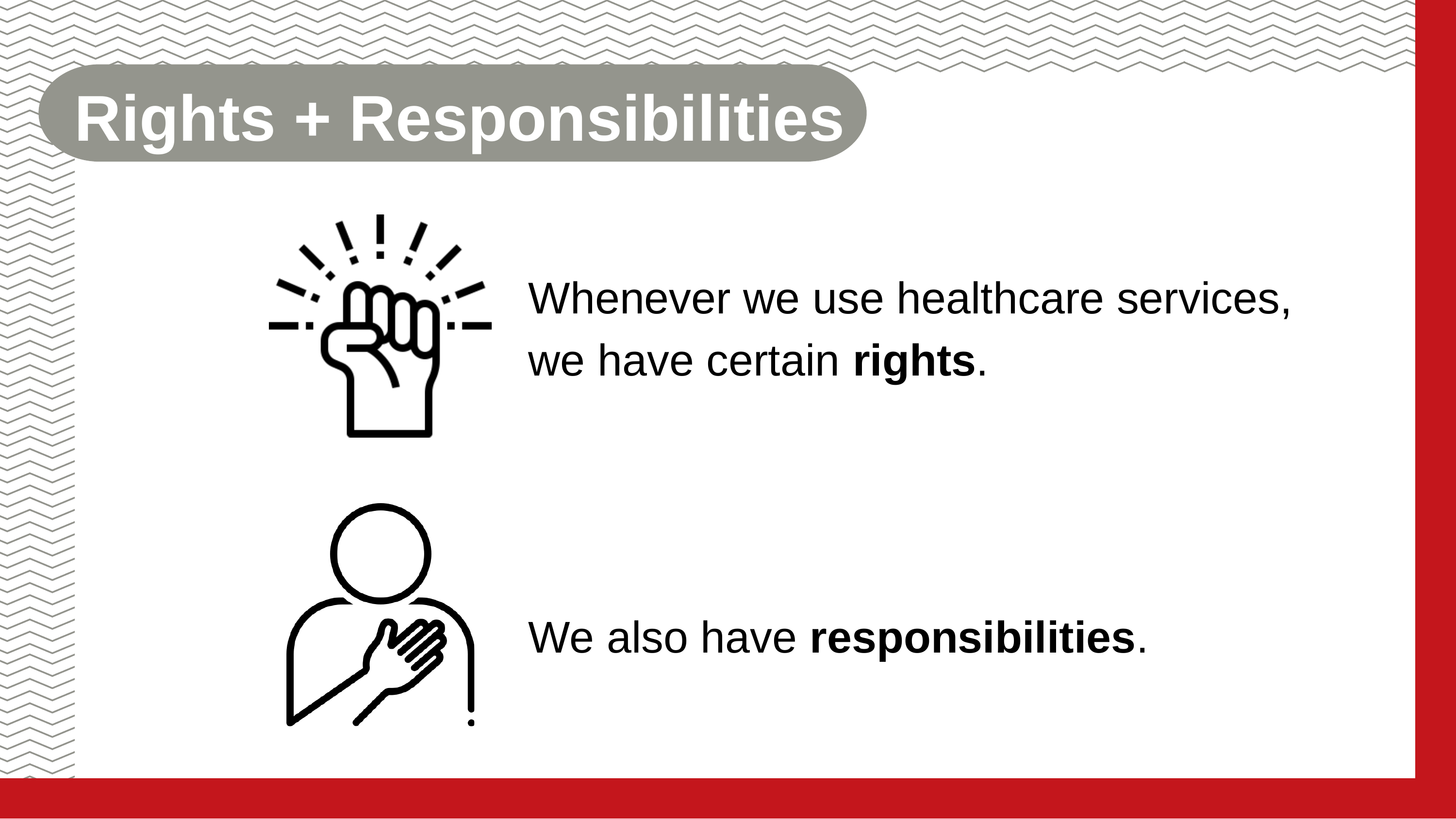

Rights + Responsibilities

Whenever we use healthcare services, we have certain rights.

We also have responsibilities.